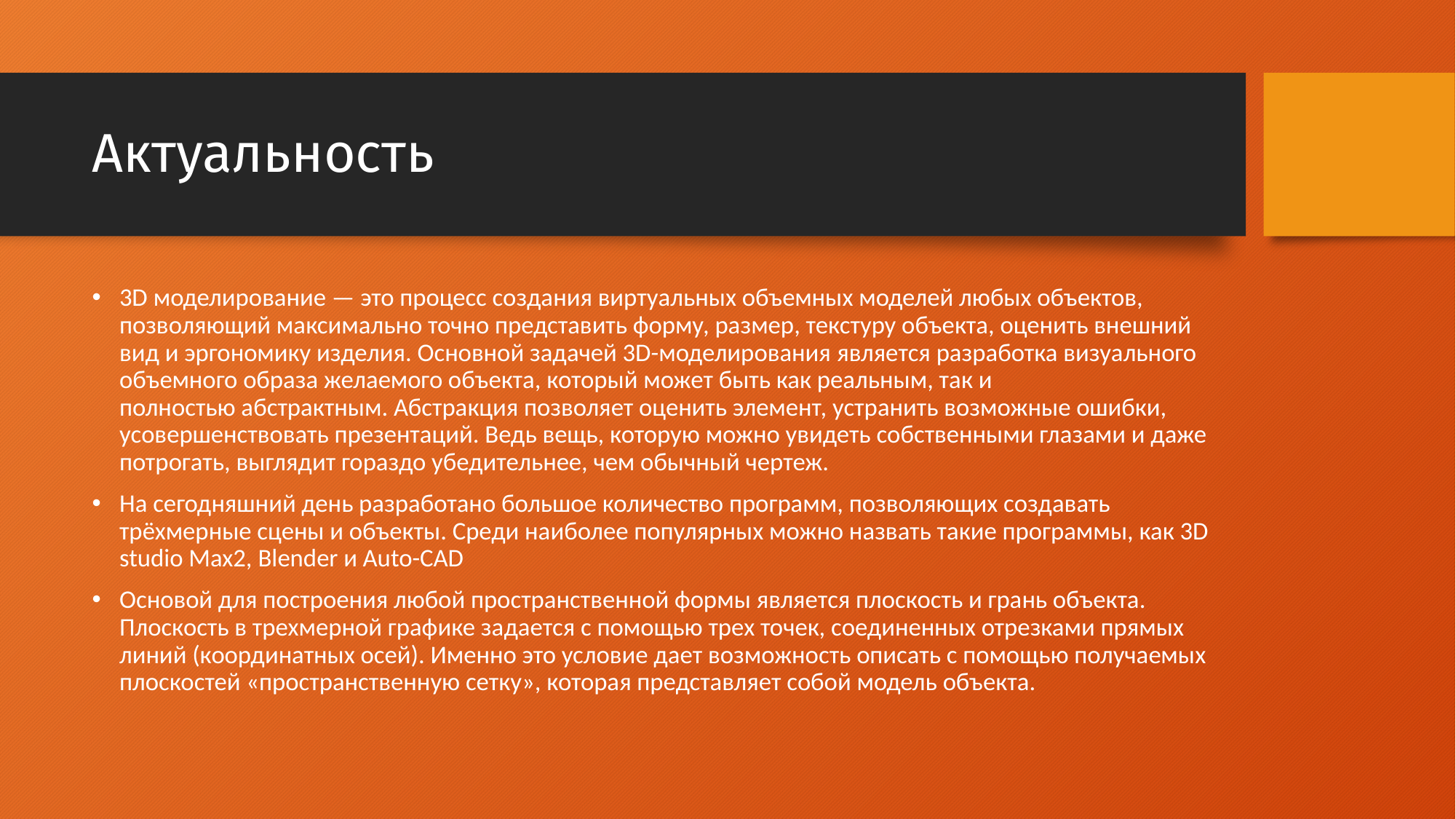

# Актуальность
3D моделирование — это процесс создания виртуальных объемных моделей любых объектов, позволяющий максимально точно представить форму, размер, текстуру объекта, оценить внешний вид и эргономику изделия. Основной задачей 3D-моделирования является разработка визуального объемного образа желаемого объекта, который может быть как реальным, так и полностью абстрактным. Абстракция позволяет оценить элемент, устранить возможные ошибки, усовершенствовать презентаций. Ведь вещь, которую можно увидеть собственными глазами и даже потрогать, выглядит гораздо убедительнее, чем обычный чертеж.
На сегодняшний день разработано большое количество программ, позволяющих создавать трёхмерные сцены и объекты. Среди наиболее популярных можно назвать такие программы, как 3D studio Max2, Blender и Auto-CAD
Основой для построения любой пространственной формы является плоскость и грань объекта. Плоскость в трехмерной графике задается с помощью трех точек, соединенных отрезками прямых линий (координатных осей). Именно это условие дает возможность описать с помощью получаемых плоскостей «пространственную сетку», которая представляет собой модель объекта.